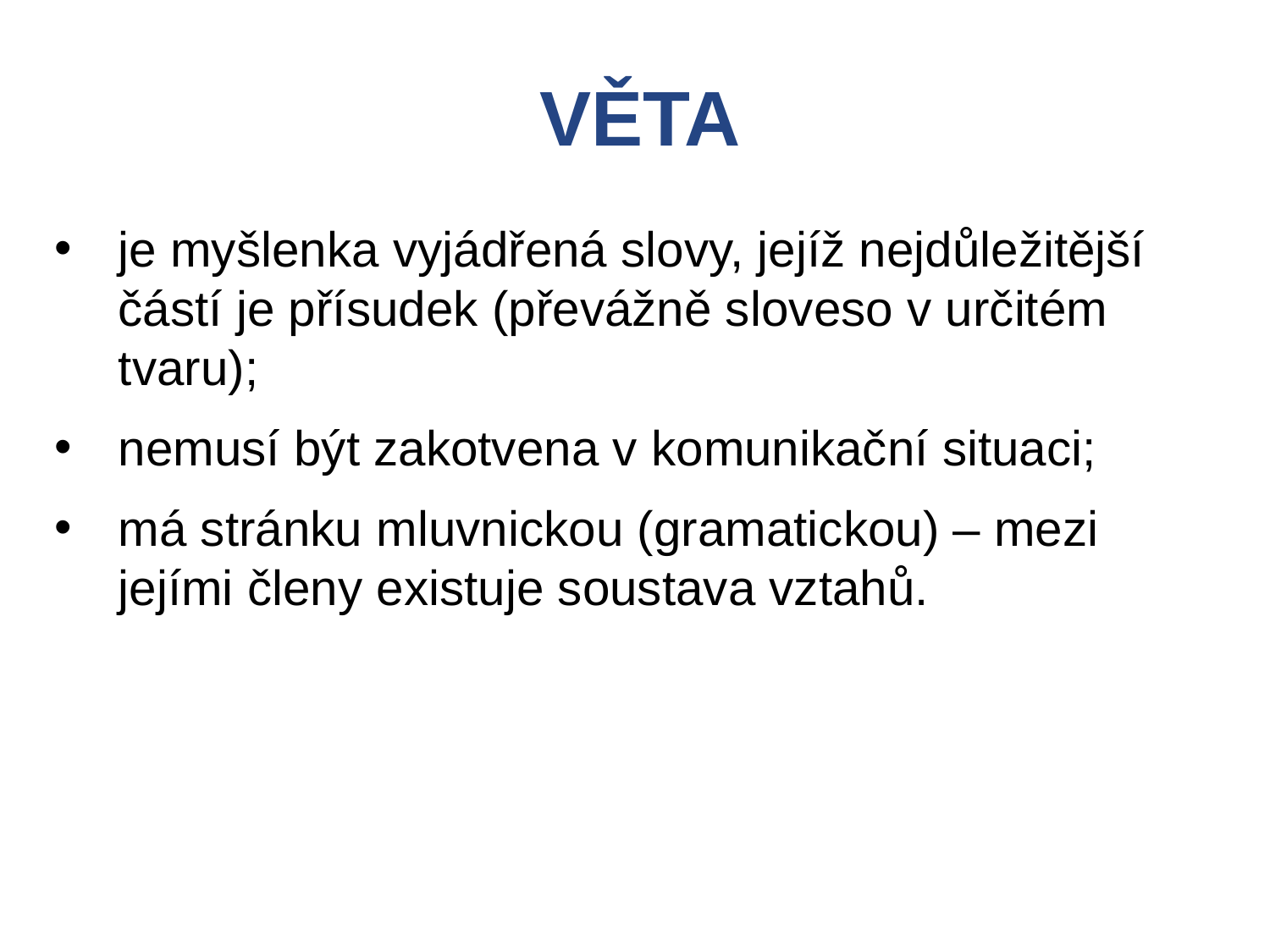

VĚTA
je myšlenka vyjádřená slovy, jejíž nejdůležitější částí je přísudek (převážně sloveso v určitém tvaru);
nemusí být zakotvena v komunikační situaci;
má stránku mluvnickou (gramatickou) – mezi jejími členy existuje soustava vztahů.